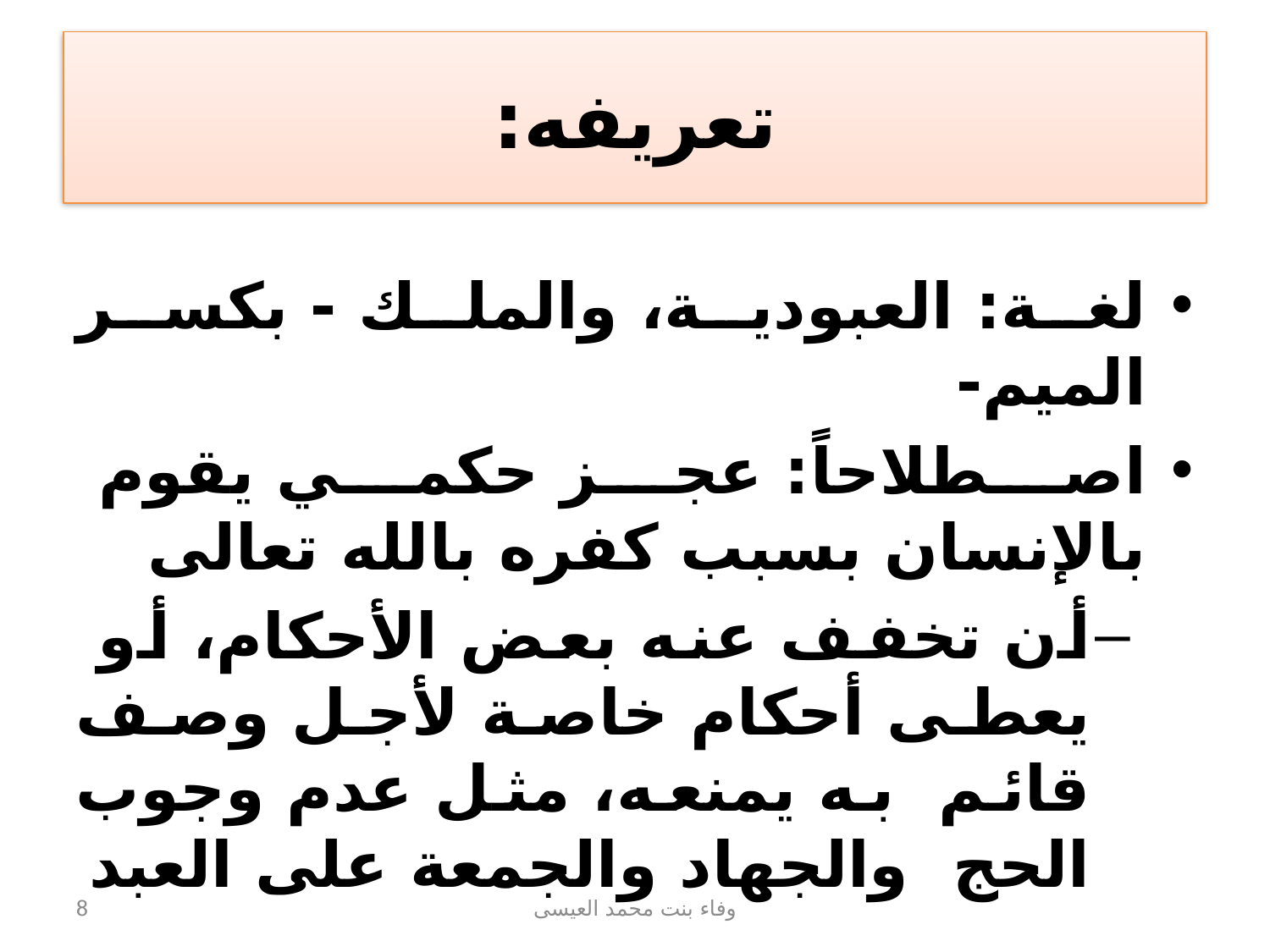

# تعريفه:
لغة: العبودية، والملك - بكسر الميم-
اصطلاحاً: عجز حكمي يقوم  بالإنسان بسبب كفره بالله تعالى
أن تخفف عنه بعض الأحكام، أو  يعطى أحكام خاصة لأجل وصف قائم  به يمنعه، مثل عدم وجوب الحج  والجهاد والجمعة على العبد
8
وفاء بنت محمد العيسى